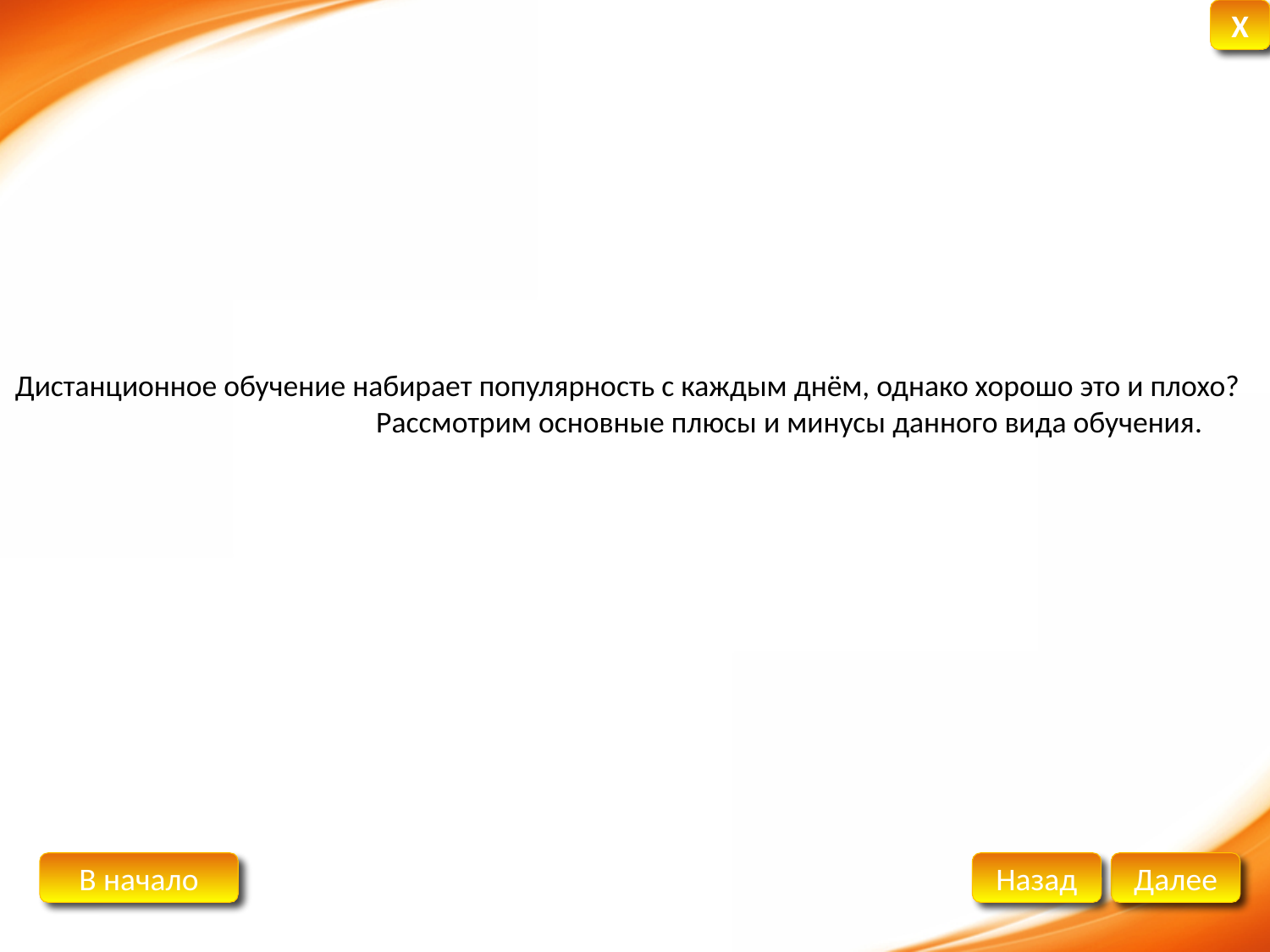

# Дистанционное обучение набирает популярность с каждым днём, однако хорошо это и плохо?                                                 Рассмотрим основные плюсы и минусы данного вида обучения.